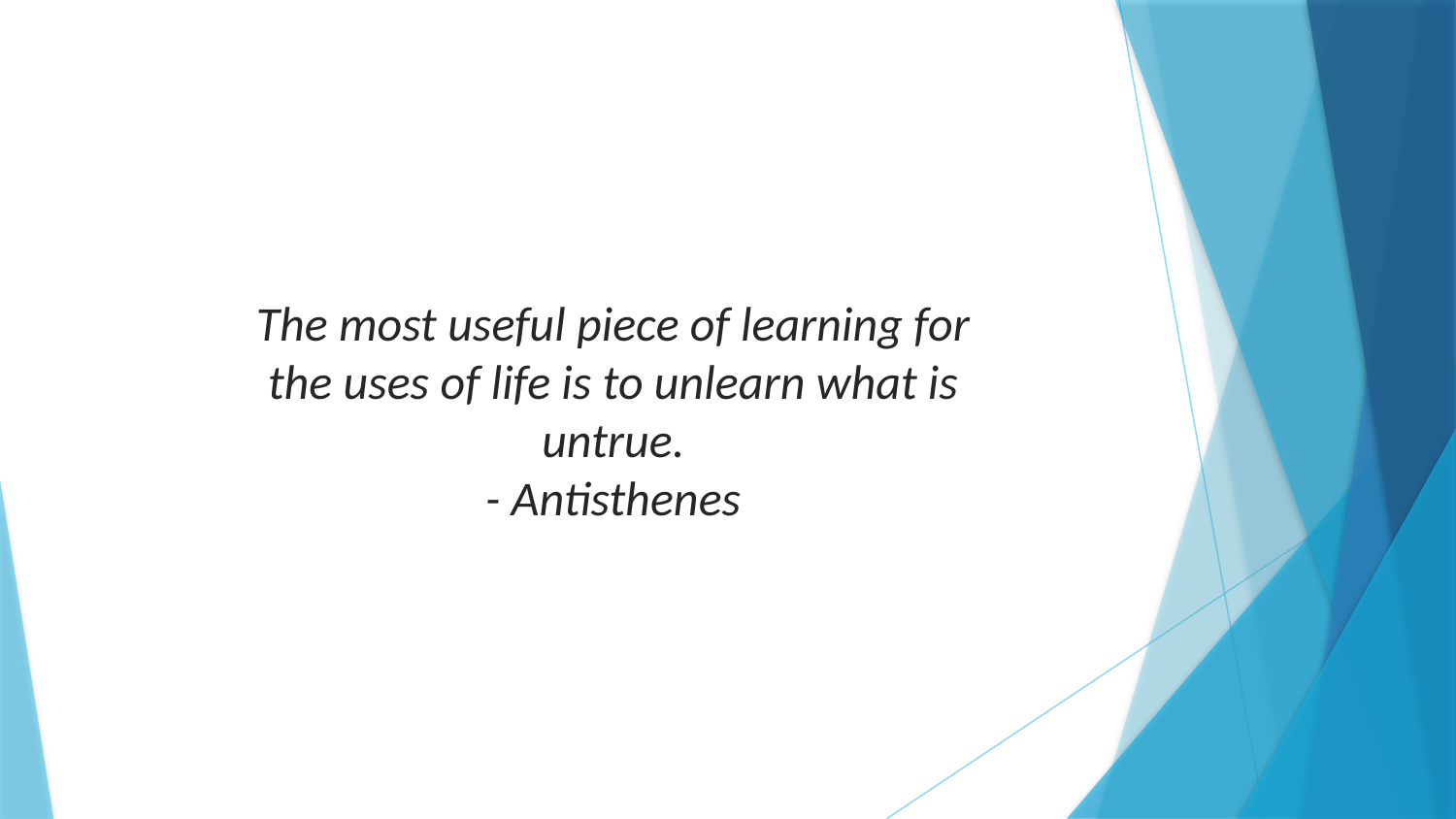

The most useful piece of learning for the uses of life is to unlearn what is untrue.
- Antisthenes